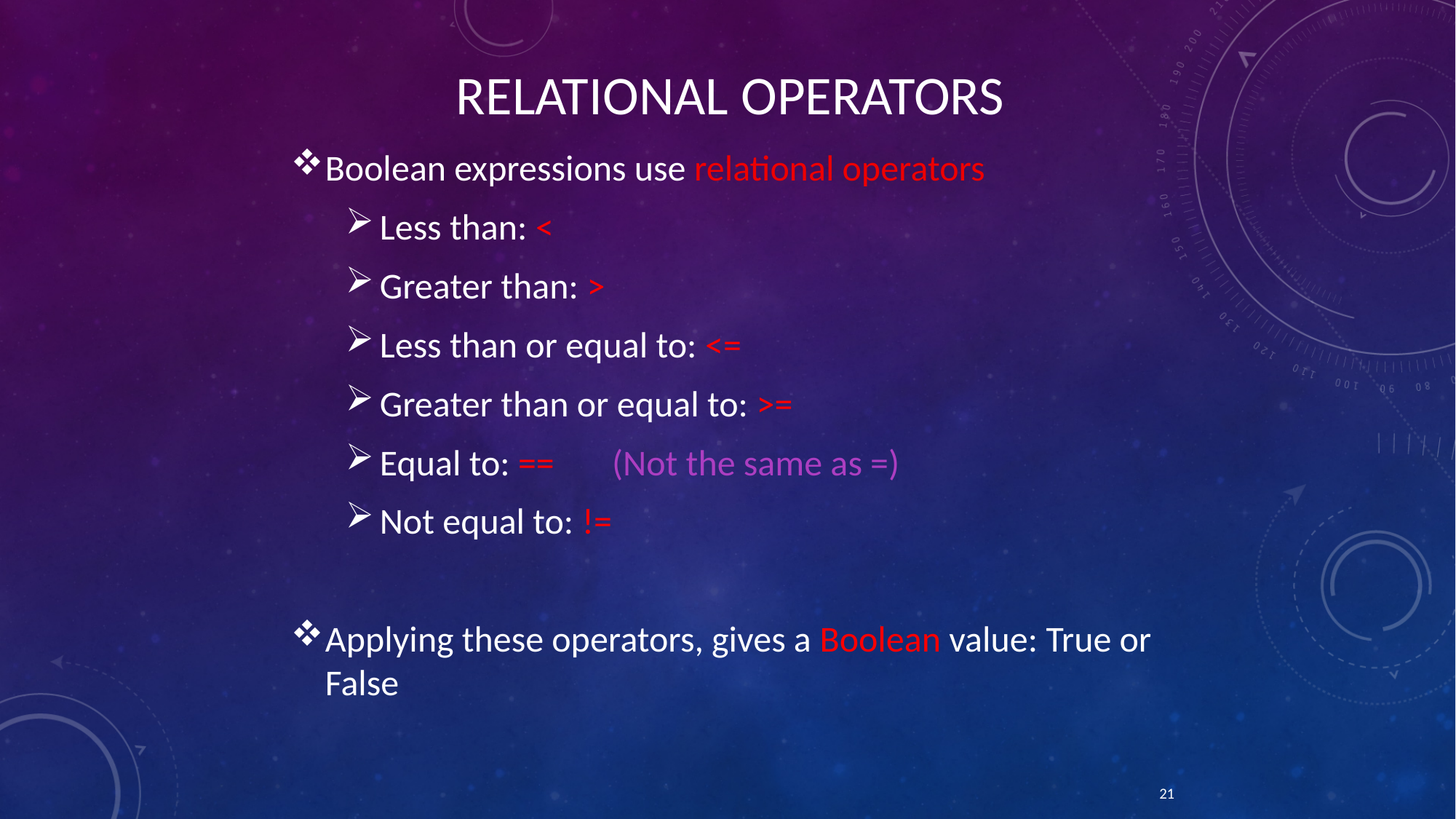

# Relational Operators
Boolean expressions use relational operators
Less than: <
Greater than: >
Less than or equal to: <=
Greater than or equal to: >=
Equal to: ==       (Not the same as =)
Not equal to: !=

Applying these operators, gives a Boolean value: True or False
21